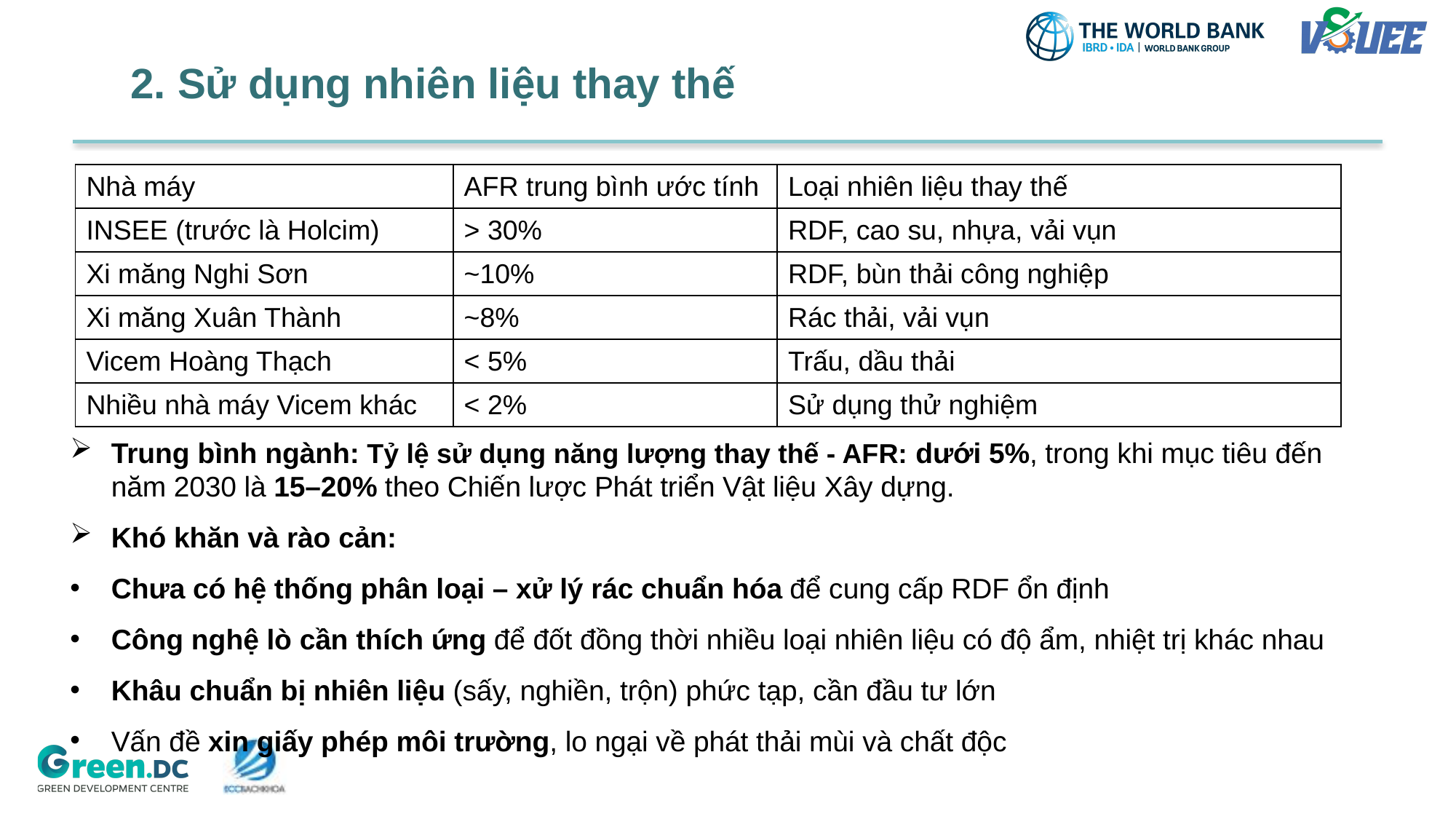

2. Sử dụng nhiên liệu thay thế
| Nhà máy | AFR trung bình ước tính | Loại nhiên liệu thay thế |
| --- | --- | --- |
| INSEE (trước là Holcim) | > 30% | RDF, cao su, nhựa, vải vụn |
| Xi măng Nghi Sơn | ~10% | RDF, bùn thải công nghiệp |
| Xi măng Xuân Thành | ~8% | Rác thải, vải vụn |
| Vicem Hoàng Thạch | < 5% | Trấu, dầu thải |
| Nhiều nhà máy Vicem khác | < 2% | Sử dụng thử nghiệm |
Trung bình ngành: Tỷ lệ sử dụng năng lượng thay thế - AFR: dưới 5%, trong khi mục tiêu đến năm 2030 là 15–20% theo Chiến lược Phát triển Vật liệu Xây dựng.
Khó khăn và rào cản:
Chưa có hệ thống phân loại – xử lý rác chuẩn hóa để cung cấp RDF ổn định
Công nghệ lò cần thích ứng để đốt đồng thời nhiều loại nhiên liệu có độ ẩm, nhiệt trị khác nhau
Khâu chuẩn bị nhiên liệu (sấy, nghiền, trộn) phức tạp, cần đầu tư lớn
Vấn đề xin giấy phép môi trường, lo ngại về phát thải mùi và chất độc